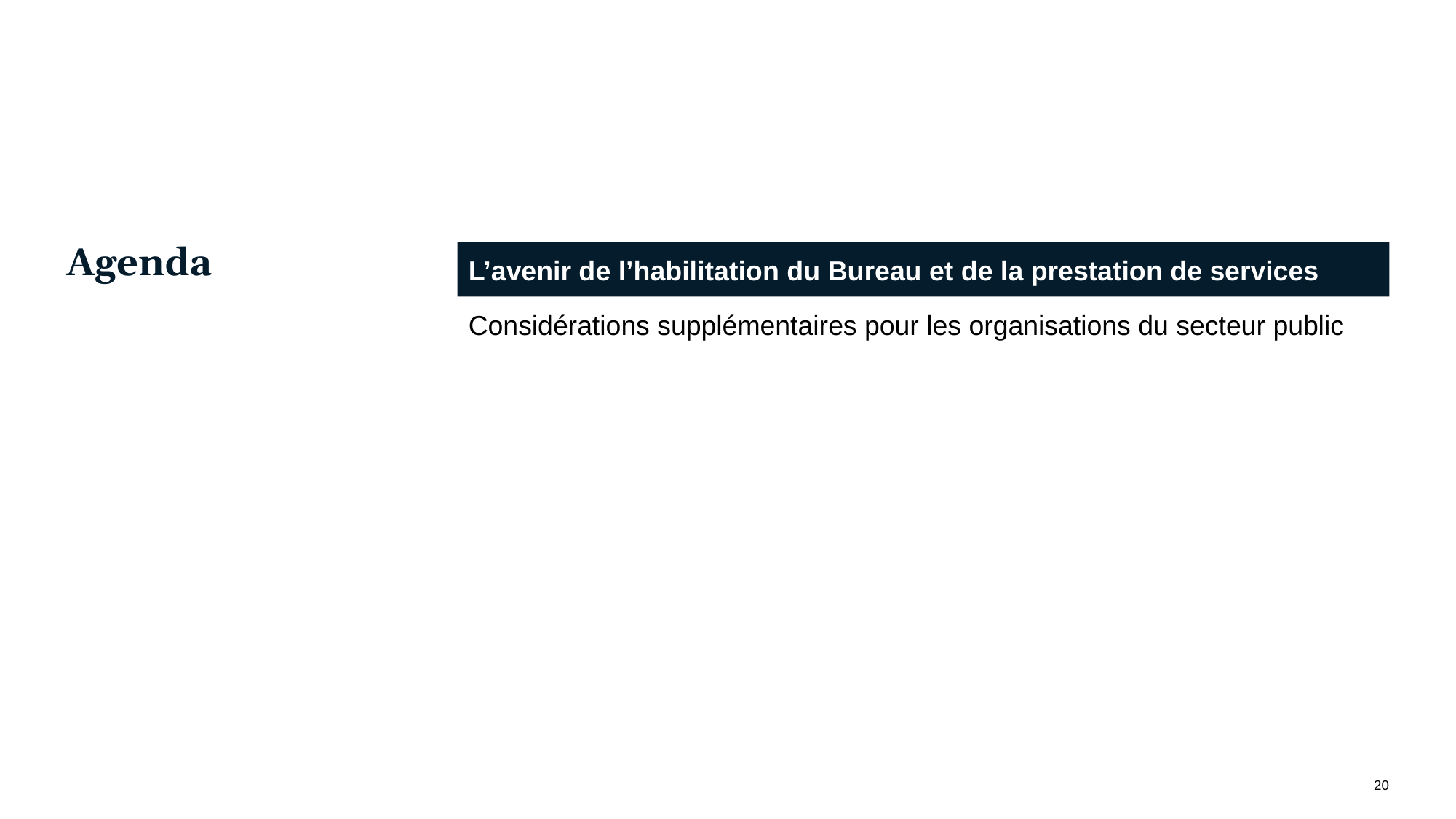

# Agenda
L’avenir de l’habilitation du Bureau et de la prestation de services
Considérations supplémentaires pour les organisations du secteur public